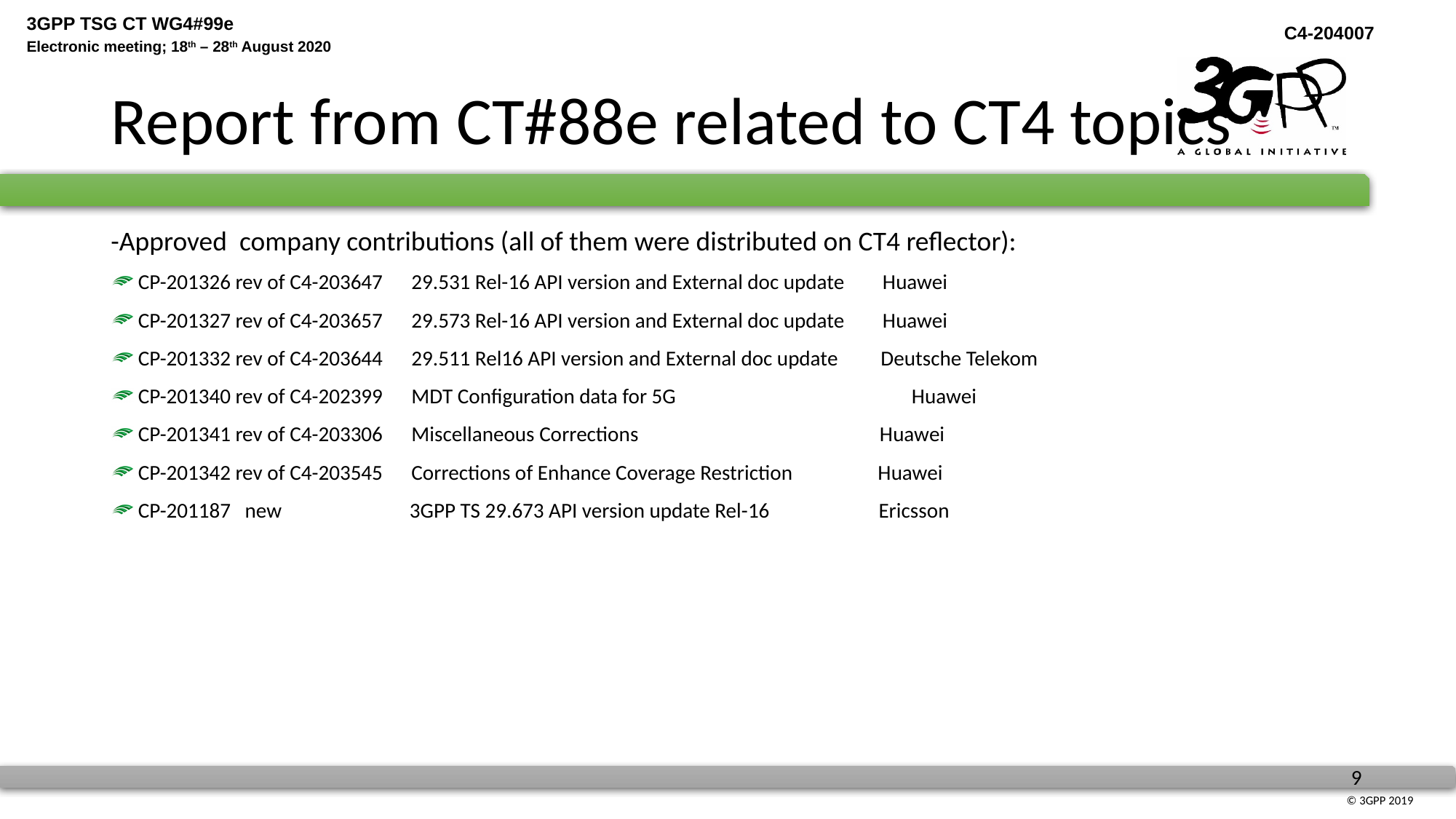

# Report from CT#88e related to CT4 topics
-Approved  company contributions (all of them were distributed on CT4 reflector):
CP-201326 rev of C4-203647      29.531 Rel-16 API version and External doc update        Huawei
CP-201327 rev of C4-203657      29.573 Rel-16 API version and External doc update        Huawei
CP-201332 rev of C4-203644      29.511 Rel16 API version and External doc update         Deutsche Telekom
CP-201340 rev of C4-202399      MDT Configuration data for 5G                                	  Huawei
CP-201341 rev of C4-203306      Miscellaneous Corrections                                                   Huawei
CP-201342 rev of C4-203545      Corrections of Enhance Coverage Restriction                  Huawei
CP-201187   new                           3GPP TS 29.673 API version update Rel-16                       Ericsson